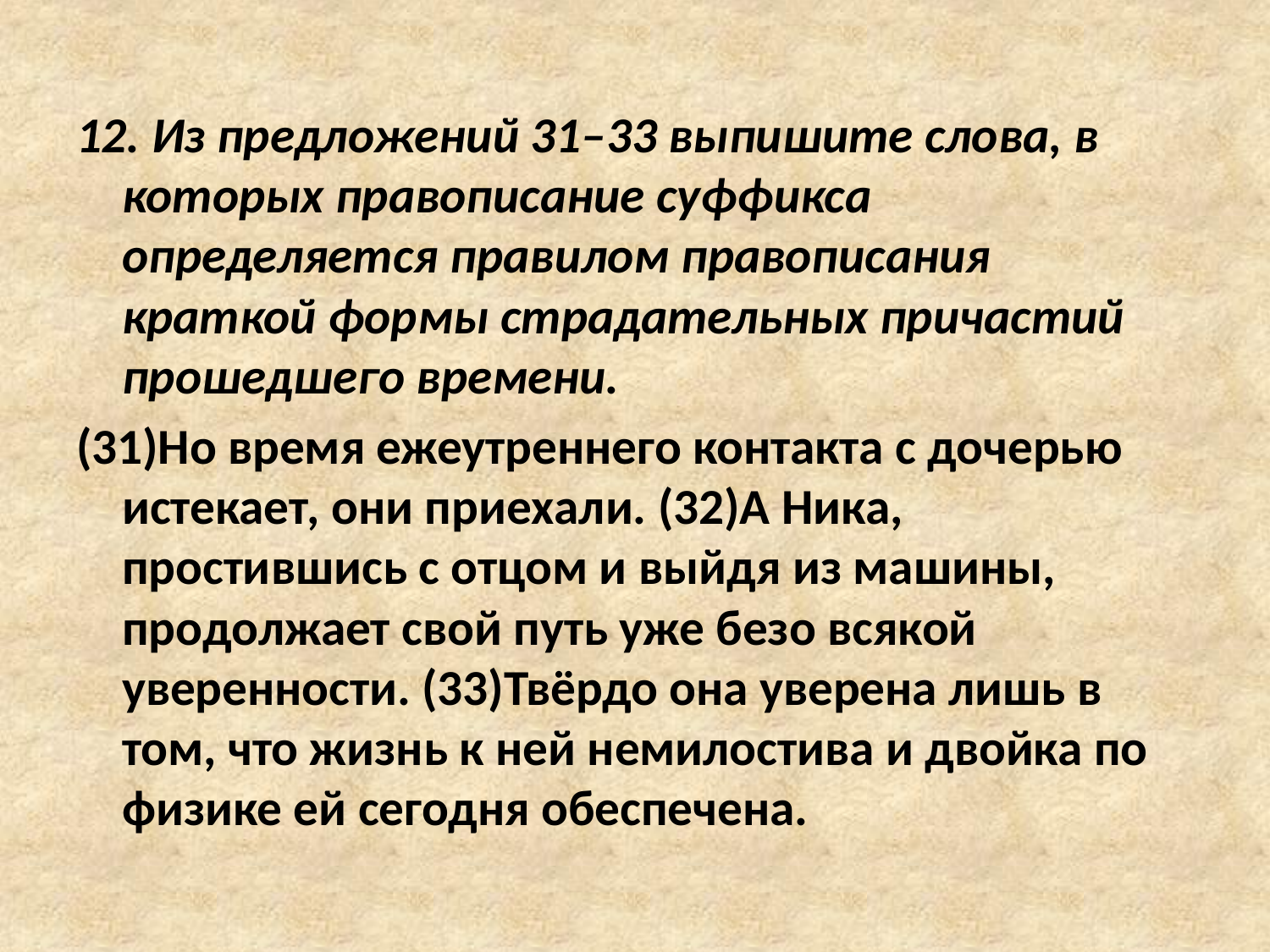

12. Из предложений 31–33 выпишите слова, в которых правописание суффикса определяется правилом правописания краткой формы страдательных причастий прошедшего времени.
(31)Но время ежеутреннего контакта с дочерью истекает, они приехали. (32)А Ника, простившись с отцом и выйдя из машины, продолжает свой путь уже безо всякой уверенности. (33)Твёрдо она уверена лишь в том, что жизнь к ней немилостива и двойка по физике ей сегодня обеспечена.